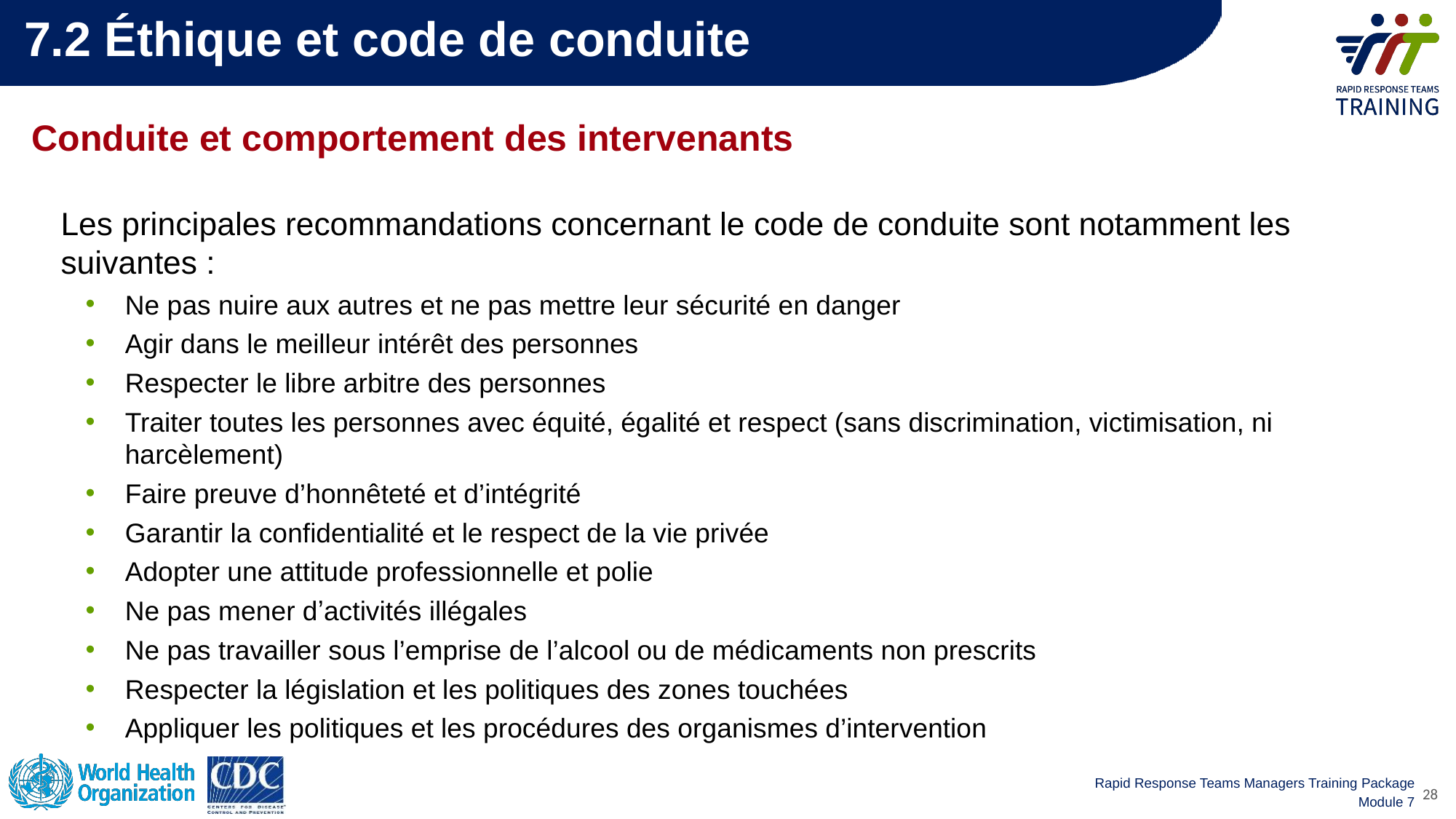

7.2 Éthique et code de conduite

# Conduite et comportement des intervenants
Les principales recommandations concernant le code de conduite sont notamment les suivantes :
Ne pas nuire aux autres et ne pas mettre leur sécurité en danger
Agir dans le meilleur intérêt des personnes
Respecter le libre arbitre des personnes
Traiter toutes les personnes avec équité, égalité et respect (sans discrimination, victimisation, ni harcèlement)
Faire preuve d’honnêteté et d’intégrité
Garantir la confidentialité et le respect de la vie privée
Adopter une attitude professionnelle et polie
Ne pas mener dʼactivités illégales
Ne pas travailler sous l’emprise de l’alcool ou de médicaments non prescrits
Respecter la législation et les politiques des zones touchées
Appliquer les politiques et les procédures des organismes d’intervention
28